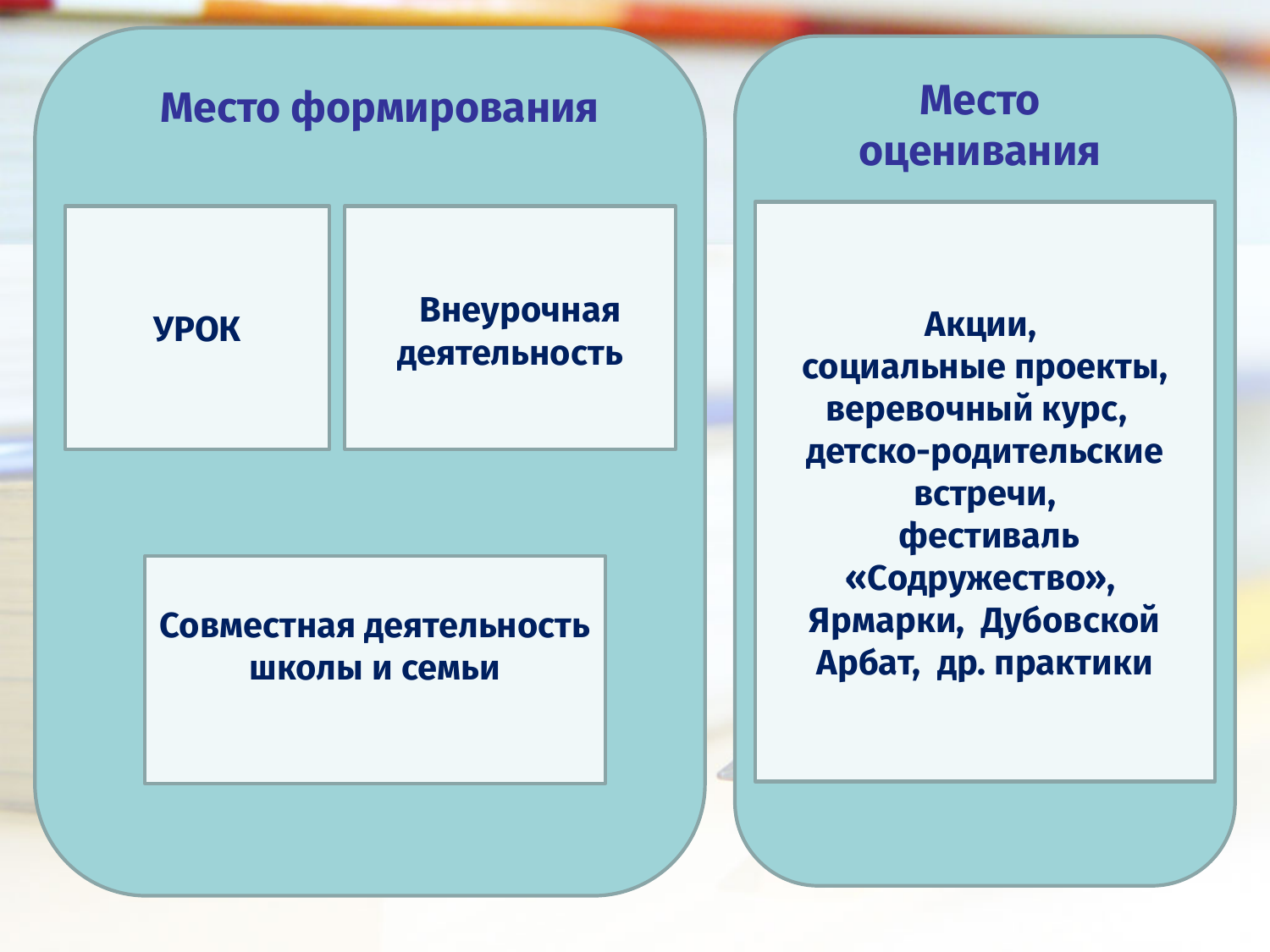

Место оценивания
Место формирования
Акции,
социальные проекты, веревочный курс,
детско-родительские встречи,
 фестиваль «Содружество»,
Ярмарки,  Дубовской Арбат,  др. практики
УРОК
  Внеурочная деятельность
Совместная деятельность
школы и семьи